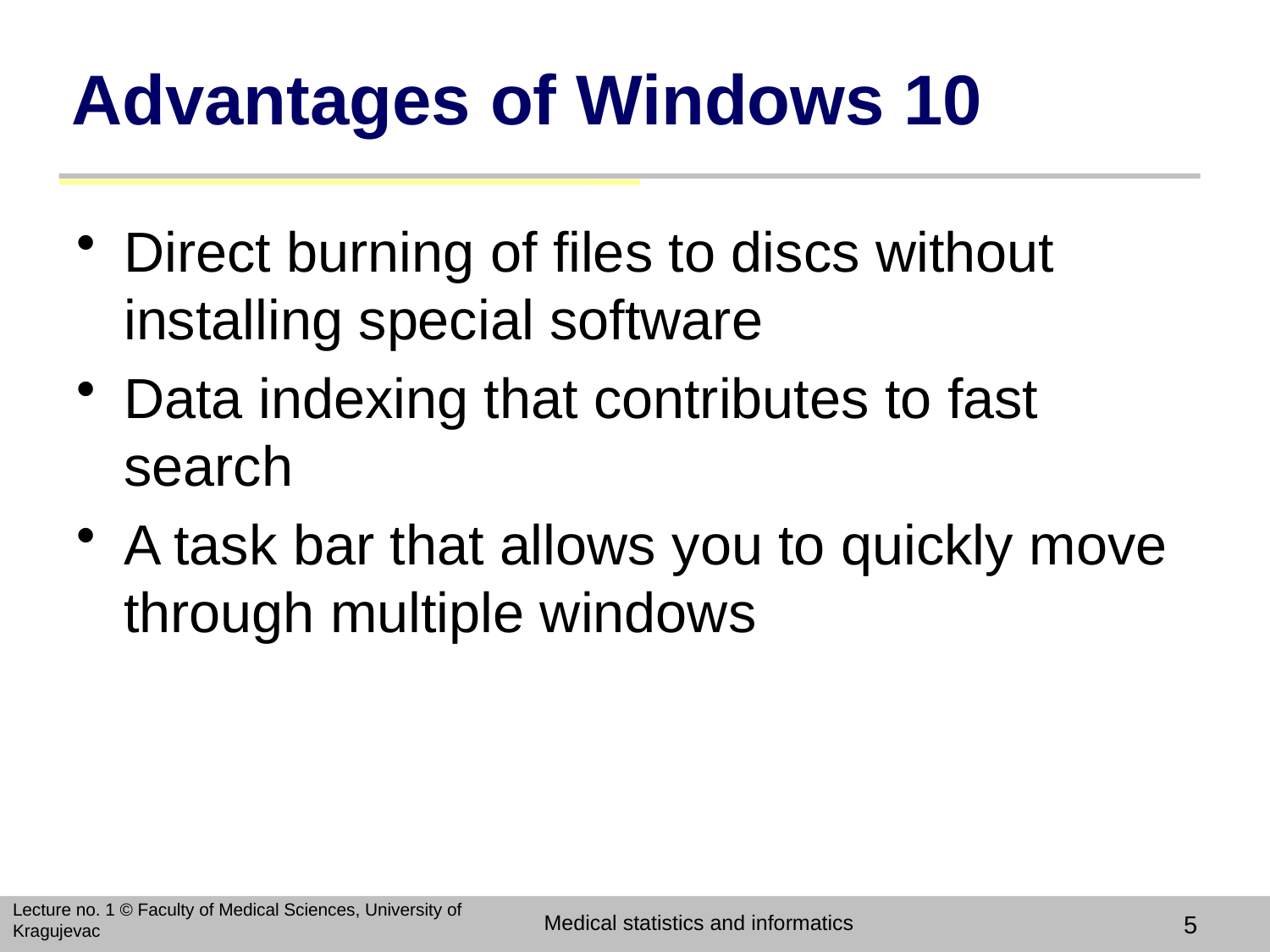

# Advantages of Windows 10
Direct burning of files to discs without installing special software
Data indexing that contributes to fast search
A task bar that allows you to quickly move through multiple windows
Lecture no. 1 © Faculty of Medical Sciences, University of Kragujevac
Medical statistics and informatics
5